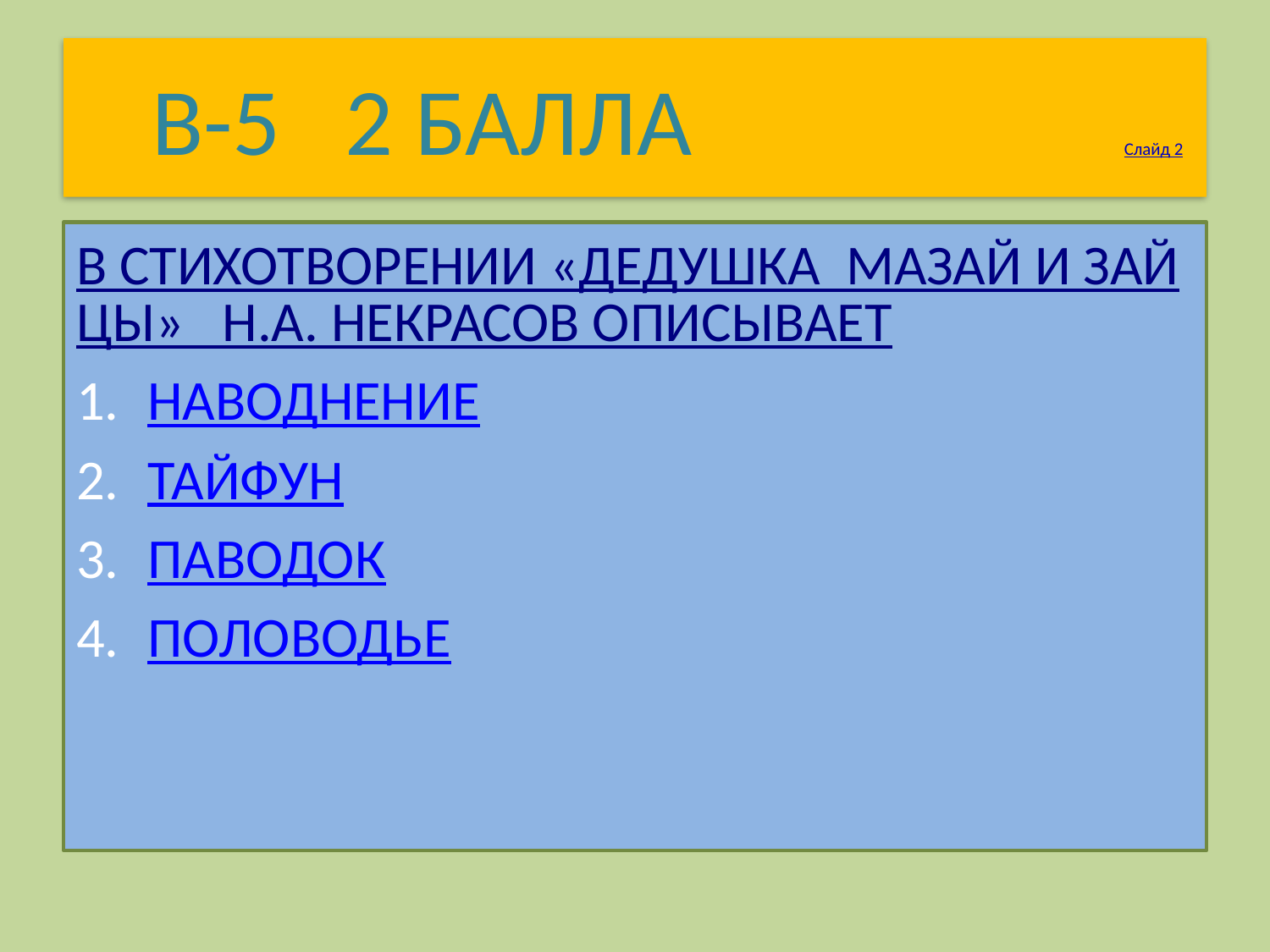

# В-5   2 БАЛЛА                    Слайд 2
В СТИХОТВОРЕНИИ «ДЕДУШКА  МАЗАЙ И ЗАЙЦЫ»   Н.А. НЕКРАСОВ ОПИСЫВАЕТ
НАВОДНЕНИЕ
ТАЙФУН
ПАВОДОК
ПОЛОВОДЬЕ